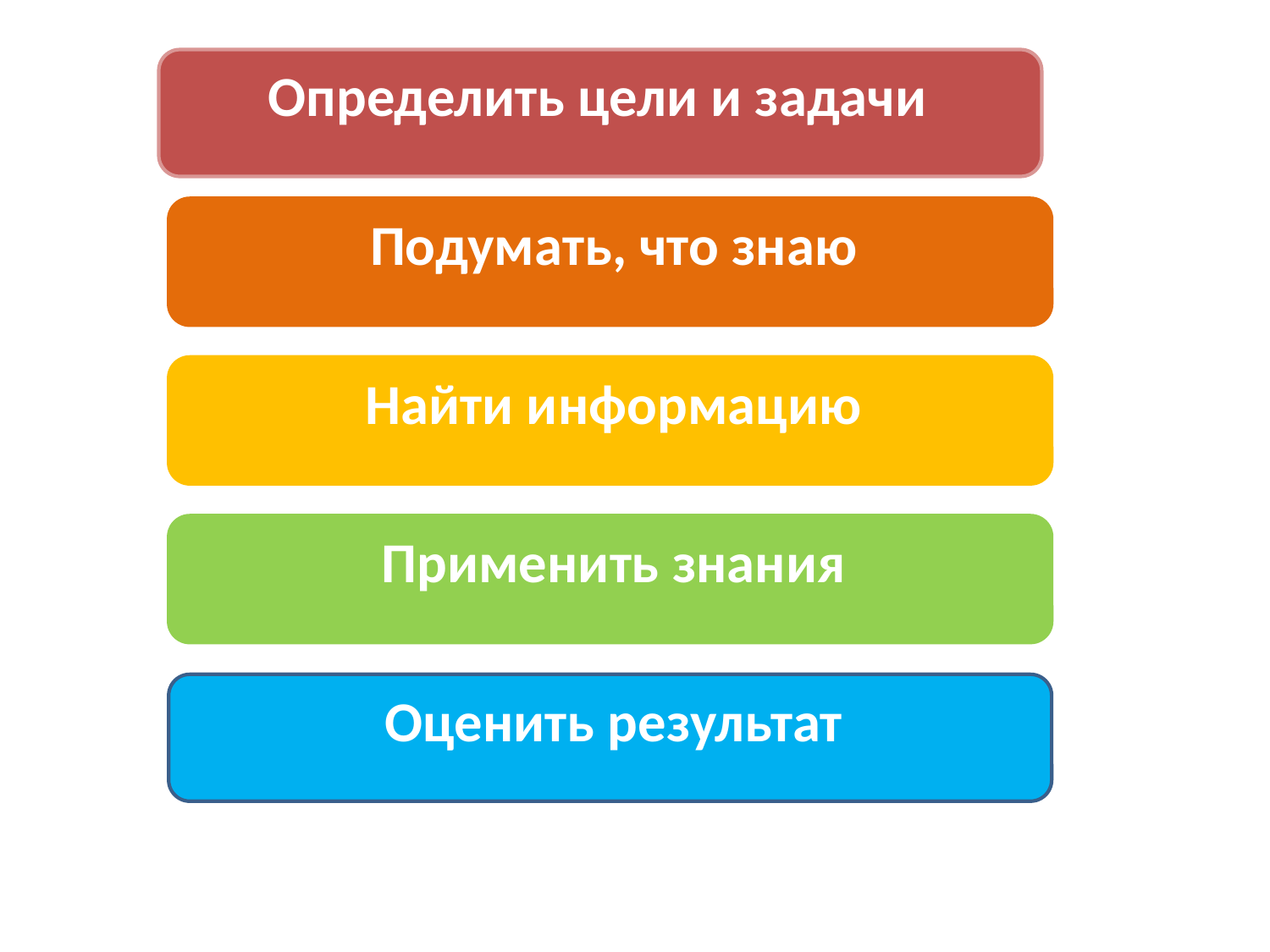

Определить цели и задачи

14
 ЖЕ
 НИЕ
 УМНО
 Подумать, что знаю

12
 Найти информацию

10
 Применить знания

 Оценить результат